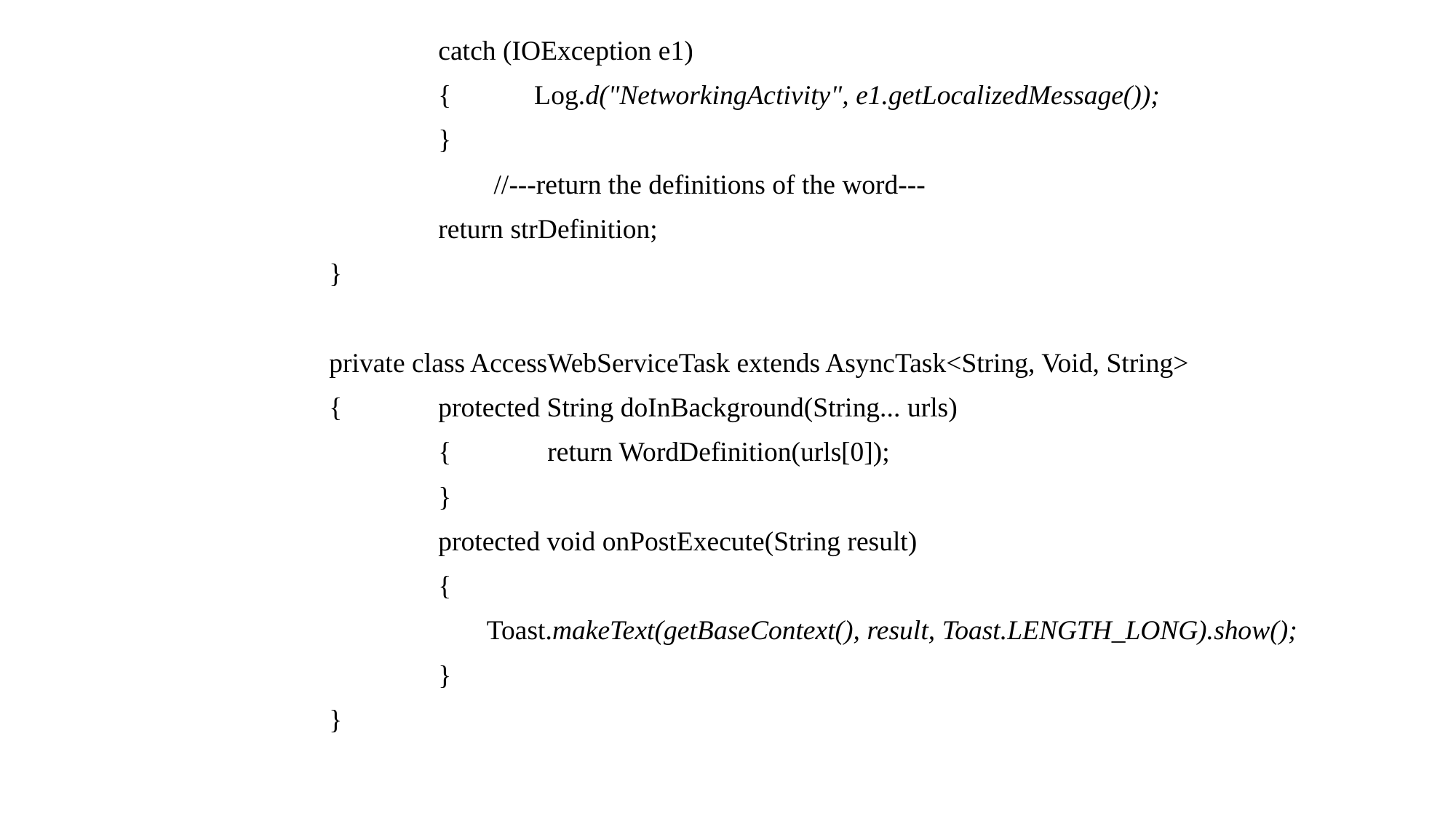

catch (IOException e1)
			{            Log.d("NetworkingActivity", e1.getLocalizedMessage());
        			}
			        //---return the definitions of the word---
			return strDefinition;
    		}

		private class AccessWebServiceTask extends AsyncTask<String, Void, String>
		{	protected String doInBackground(String... urls)
			{	return WordDefinition(urls[0]);
			}
			protected void onPostExecute(String result)
			{
			       Toast.makeText(getBaseContext(), result, Toast.LENGTH_LONG).show();
			}
		}